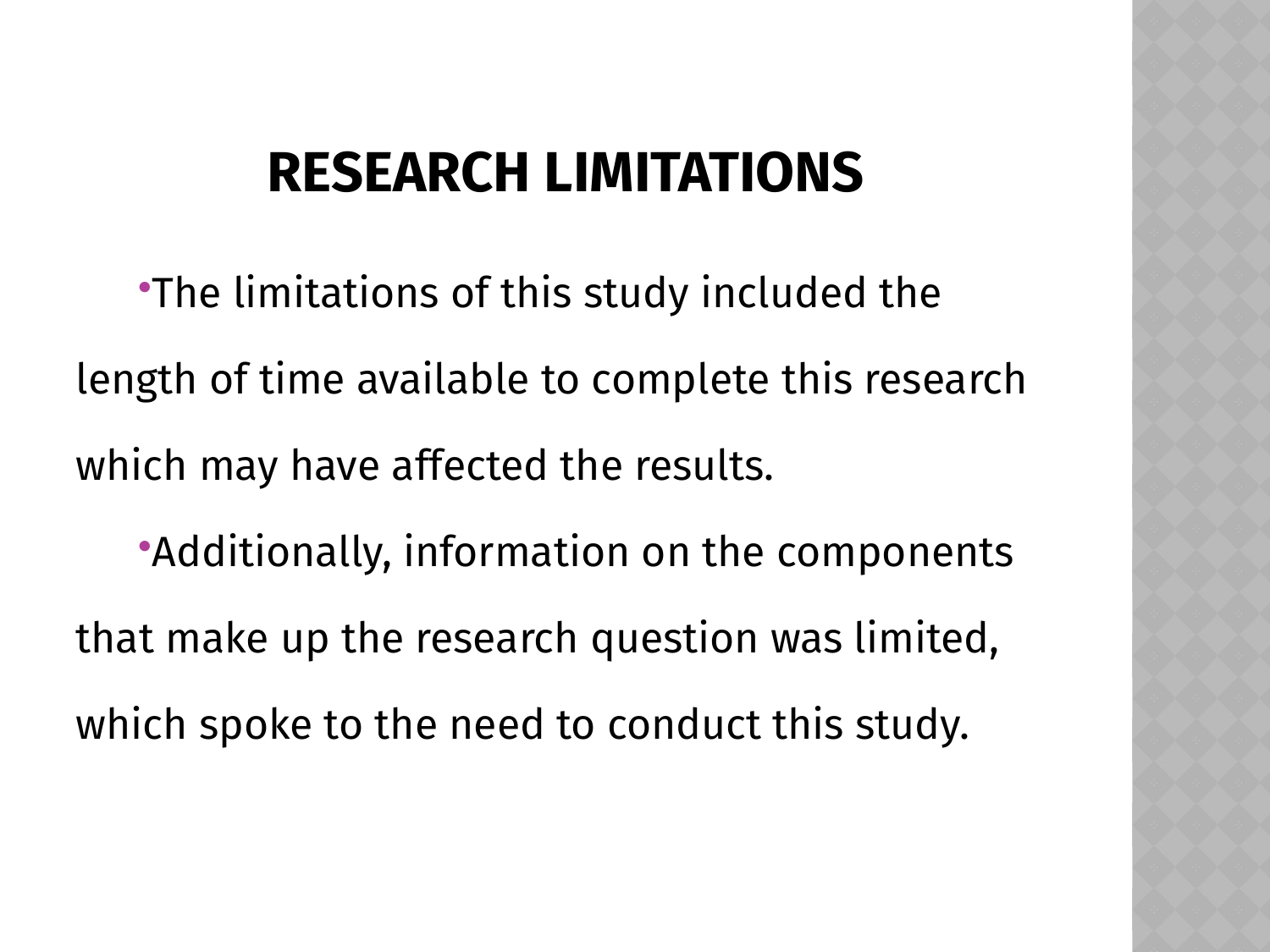

# Research limitations
The limitations of this study included the length of time available to complete this research which may have affected the results.
Additionally, information on the components that make up the research question was limited, which spoke to the need to conduct this study.